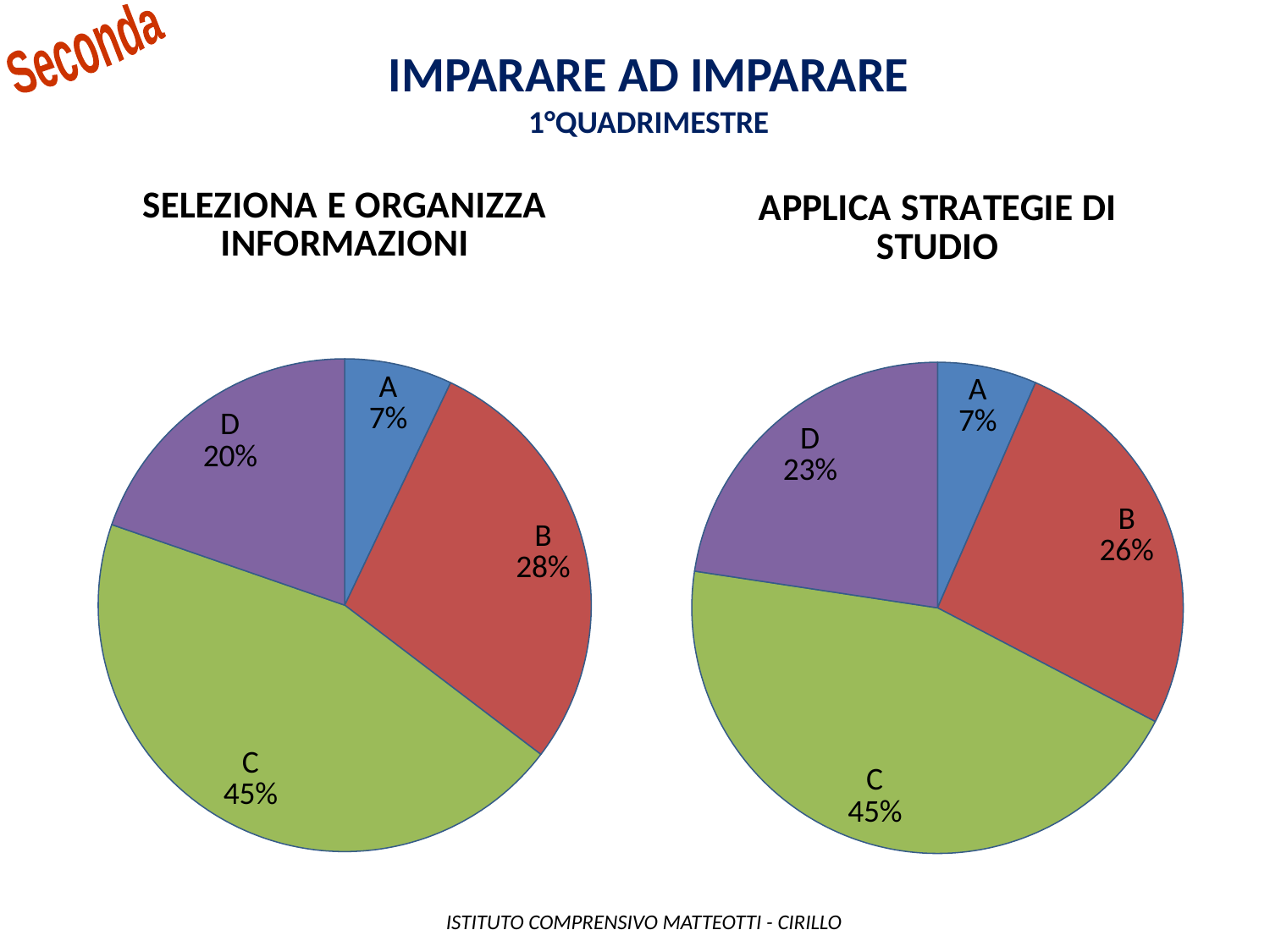

Seconda
Imparare ad imparare
1°QUADRIMESTRE

### Chart: SELEZIONA E ORGANIZZA INFORMAZIONI

| Category |  |
|---|---|
| A | 14.0 |
| B | 56.0 |
| C | 89.0 |
| D | 39.0 |

### Chart: APPLICA STRATEGIE DI STUDIO

| Category |  |
|---|---|
| A | 13.0 |
| B | 52.0 |
| C | 89.0 |
| D | 45.0 |
 ISTITUTO COMPRENSIVO MATTEOTTI - CIRILLO